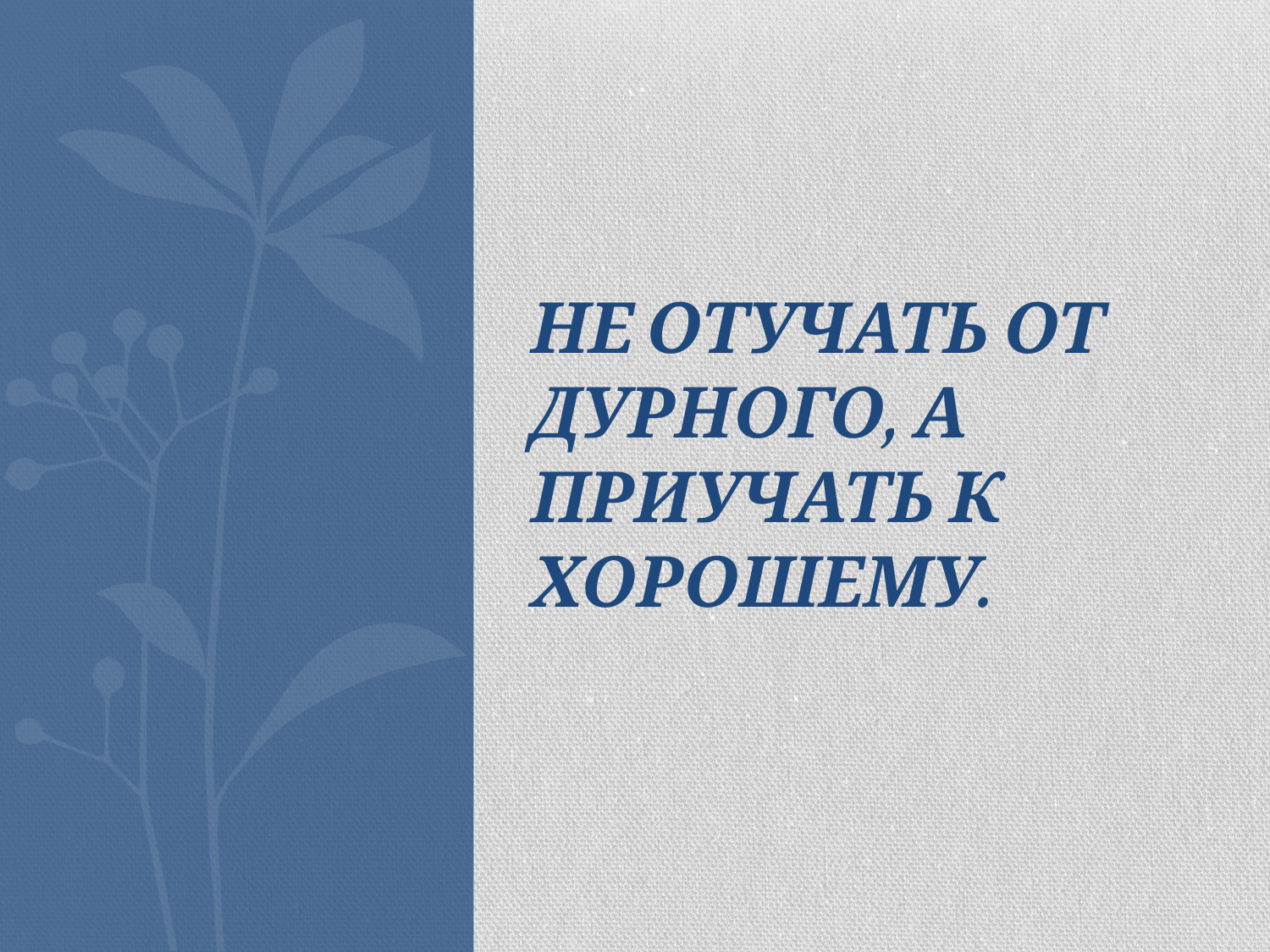

# Не отучать от дурного, а приучать к хорошему.